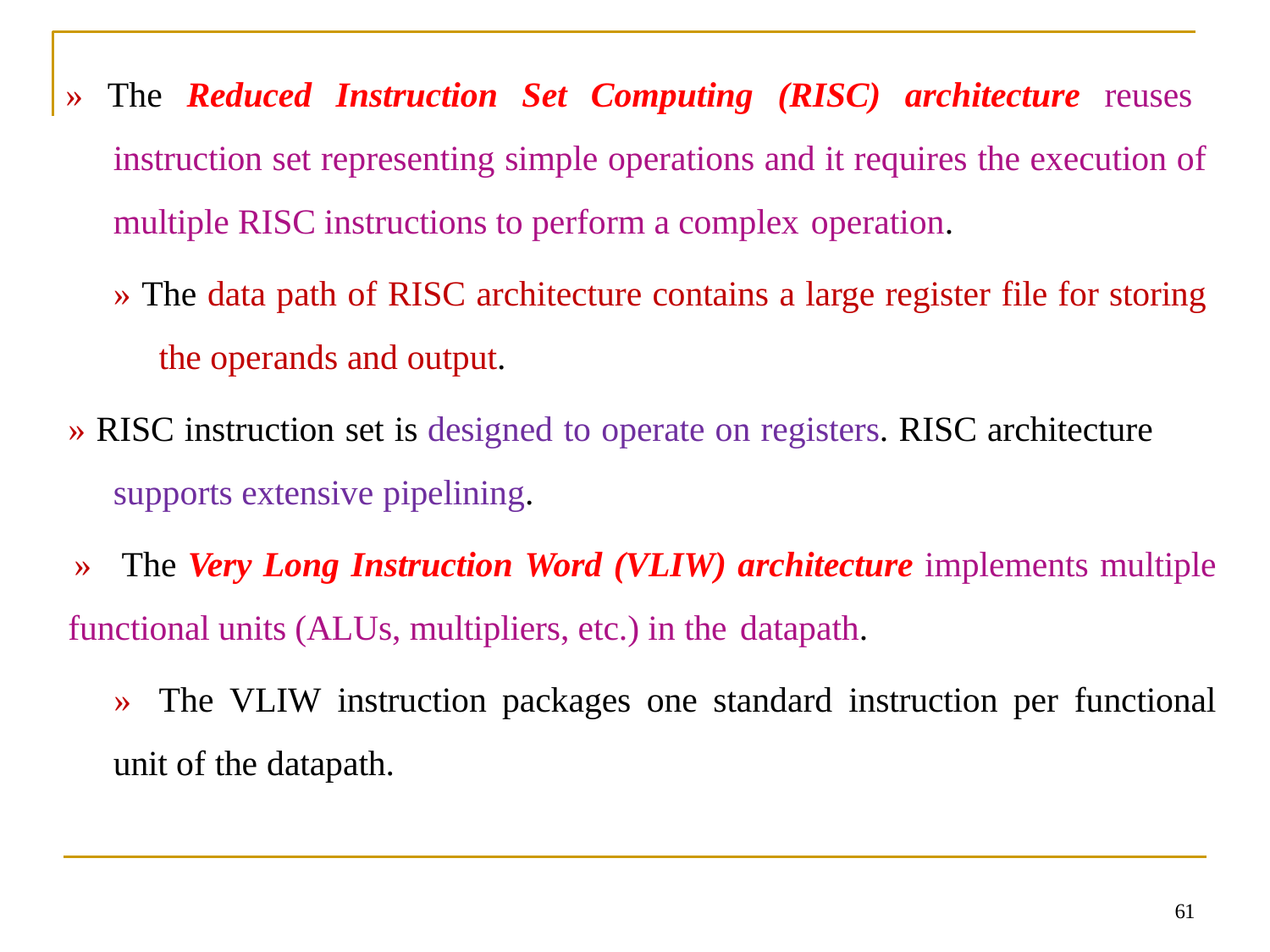

» The Reduced Instruction Set Computing (RISC) architecture reuses  instruction set representing simple operations and it requires the execution of  multiple RISC instructions to perform a complex operation.
» The data path of RISC architecture contains a large register file for storing  the operands and output.
» RISC instruction set is designed to operate on registers. RISC architecture
supports extensive pipelining.
»	The Very Long Instruction Word (VLIW) architecture implements multiple
functional units (ALUs, multipliers, etc.) in the datapath.
»	The VLIW instruction packages one standard instruction per functional
unit of the datapath.
61